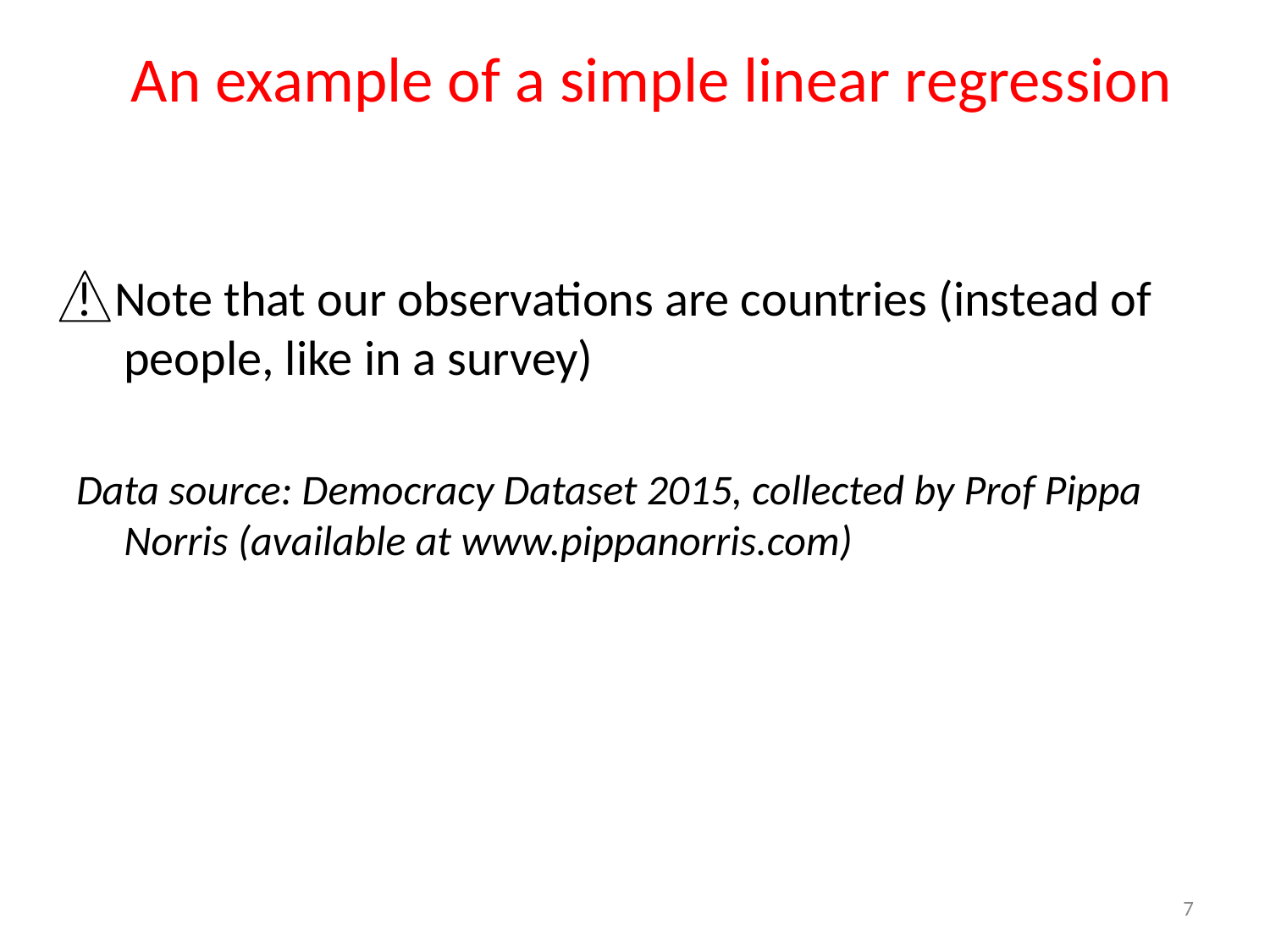

# An example of a simple linear regression

!  Note that our observations are countries (instead of people, like in a survey)

Data source: Democracy Dataset 2015, collected by Prof Pippa Norris (available at www.pippanorris.com)

7